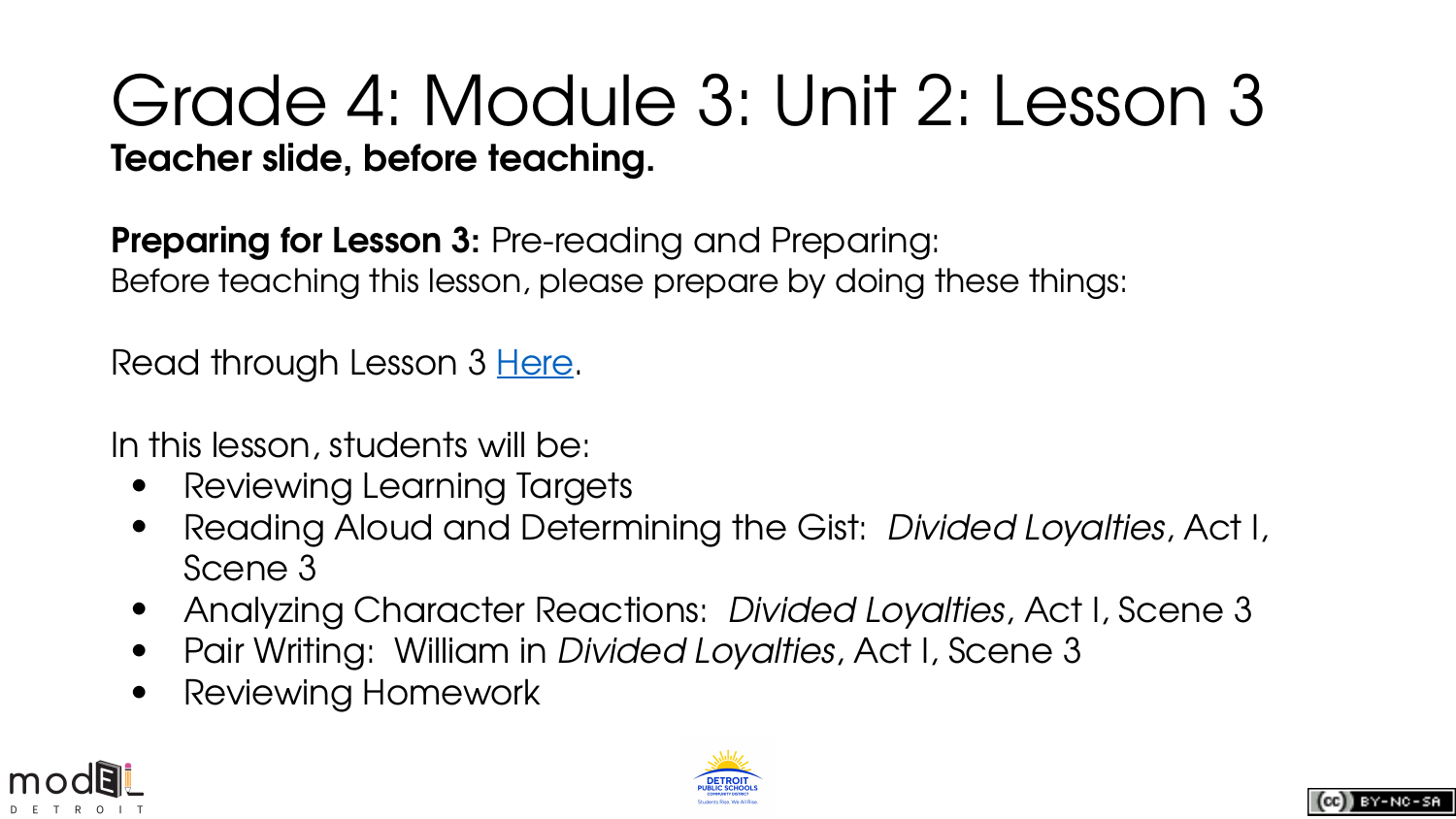

# Grade 4: Module 3: Unit 2: Lesson 3
Teacher slide, before teaching.
Preparing for Lesson 3: Pre-reading and Preparing:
Before teaching this lesson, please prepare by doing these things:

Read through Lesson 3 Here.

In this lesson, students will be:
Reviewing Learning Targets
Reading Aloud and Determining the Gist:  Divided Loyalties, Act I, Scene 3
Analyzing Character Reactions:  Divided Loyalties, Act I, Scene 3
Pair Writing:  William in Divided Loyalties, Act I, Scene 3
Reviewing Homework